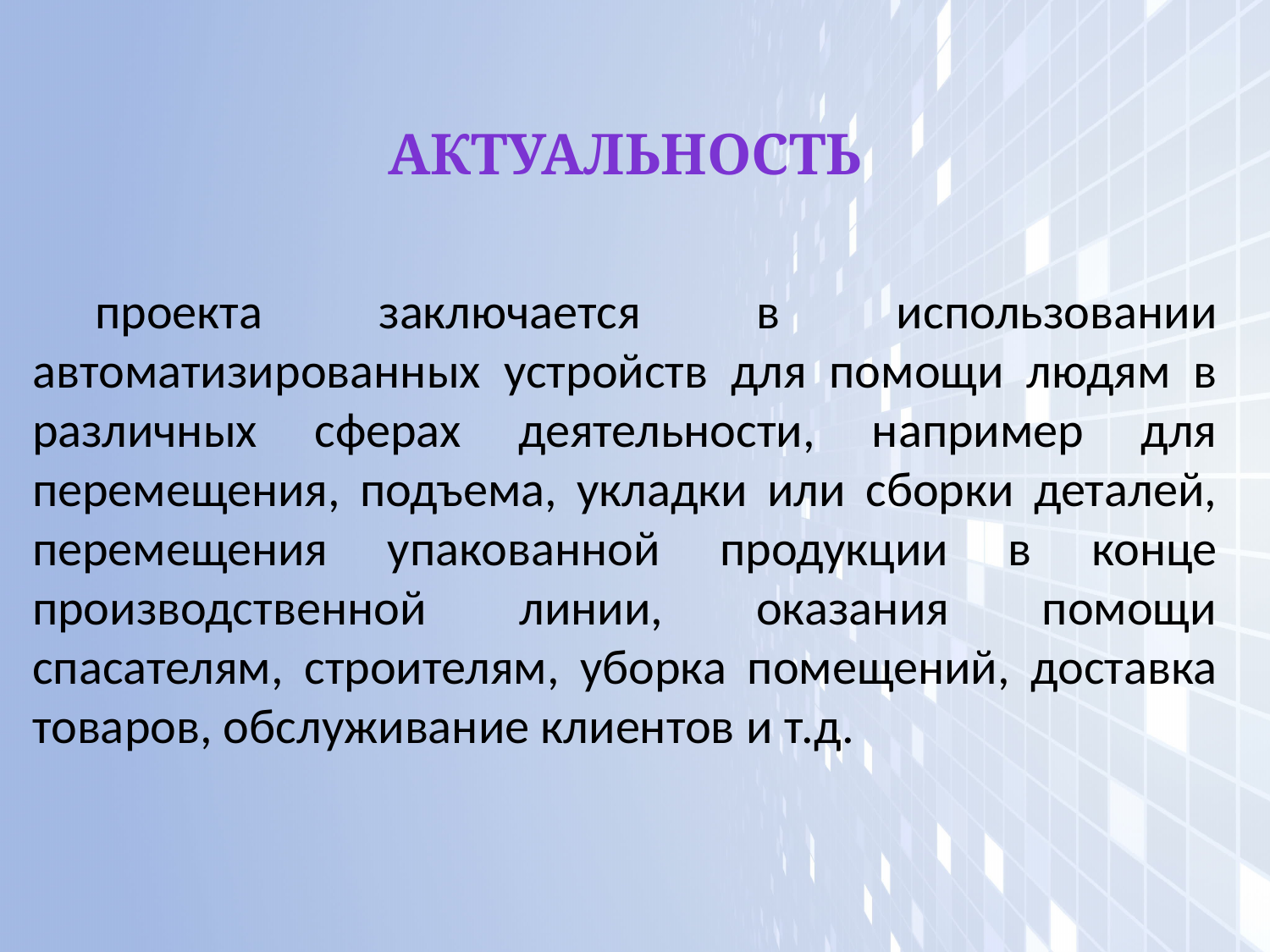

Актуальность

проекта заключается в использовании автоматизированных устройств для помощи людям в различных сферах деятельности, например для перемещения, подъема, укладки или сборки деталей, перемещения упакованной продукции в конце производственной линии, оказания помощи спасателям, строителям, уборка помещений, доставка товаров, обслуживание клиентов и т.д.